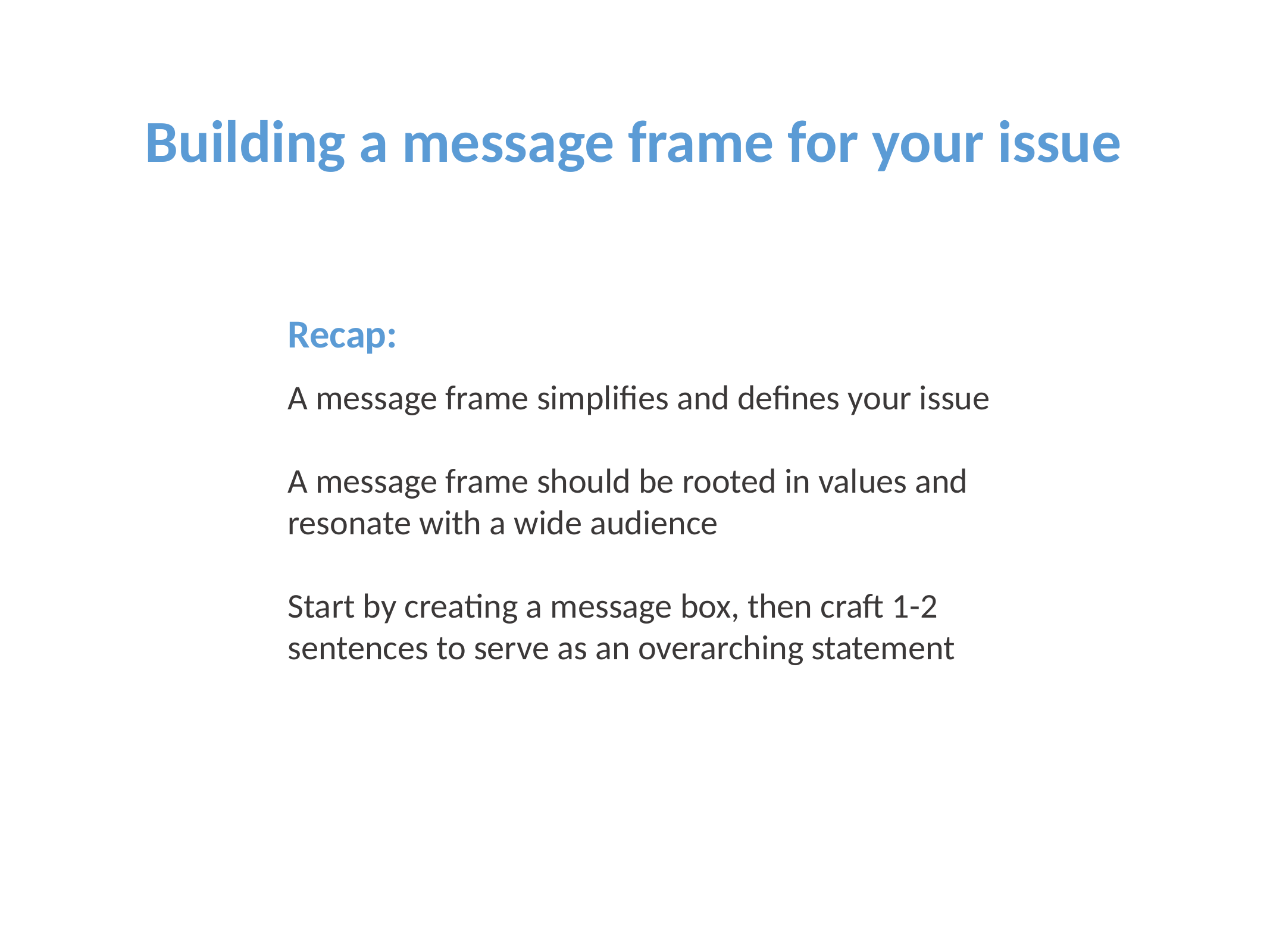

Building a message frame for your issue
Recap:
A message frame simplifies and defines your issue

A message frame should be rooted in values and resonate with a wide audience

Start by creating a message box, then craft 1-2 sentences to serve as an overarching statement